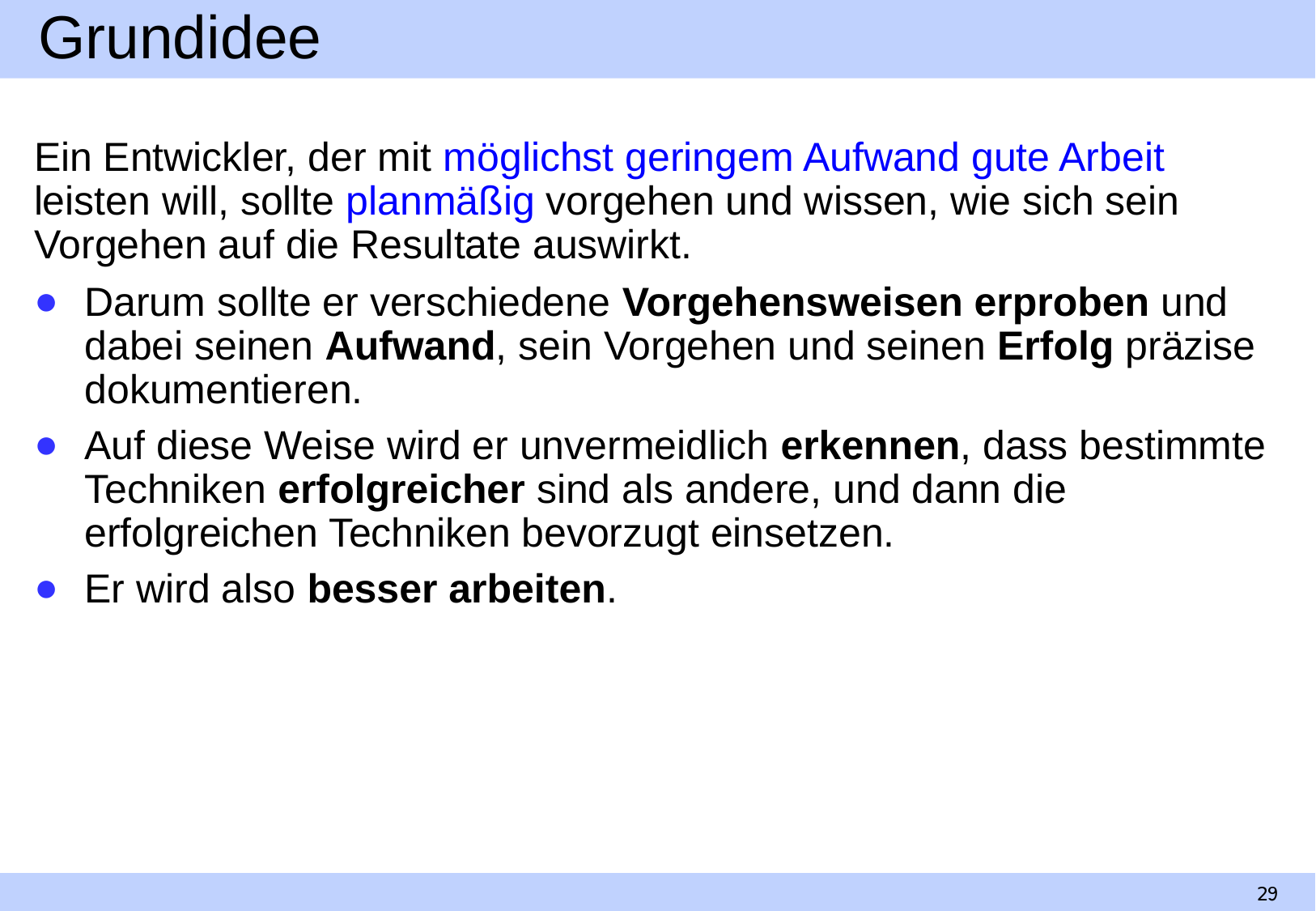

# Grundidee
Ein Entwickler, der mit möglichst geringem Aufwand gute Arbeit leisten will, sollte planmäßig vorgehen und wissen, wie sich sein Vorgehen auf die Resultate auswirkt.
Darum sollte er verschiedene Vorgehensweisen erproben und dabei seinen Aufwand, sein Vorgehen und seinen Erfolg präzise dokumentieren.
Auf diese Weise wird er unvermeidlich erkennen, dass bestimmte Techniken erfolgreicher sind als andere, und dann die erfolgreichen Techniken bevorzugt einsetzen.
Er wird also besser arbeiten.
29